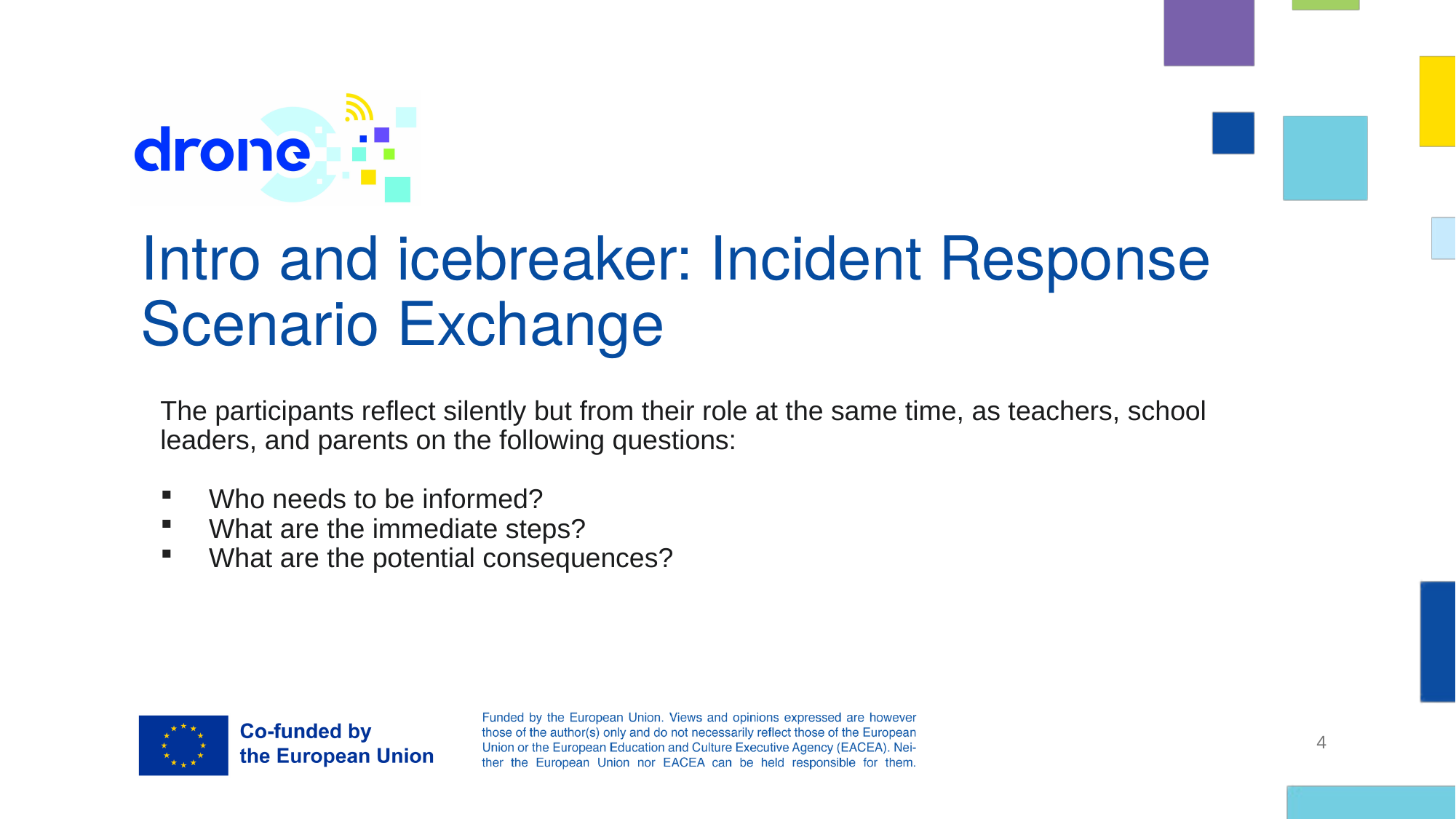

# Intro and icebreaker: Incident Response Scenario Exchange

The participants reflect silently but from their role at the same time, as teachers, school leaders, and parents on the following questions:

Who needs to be informed?
What are the immediate steps?
What are the potential consequences?

4